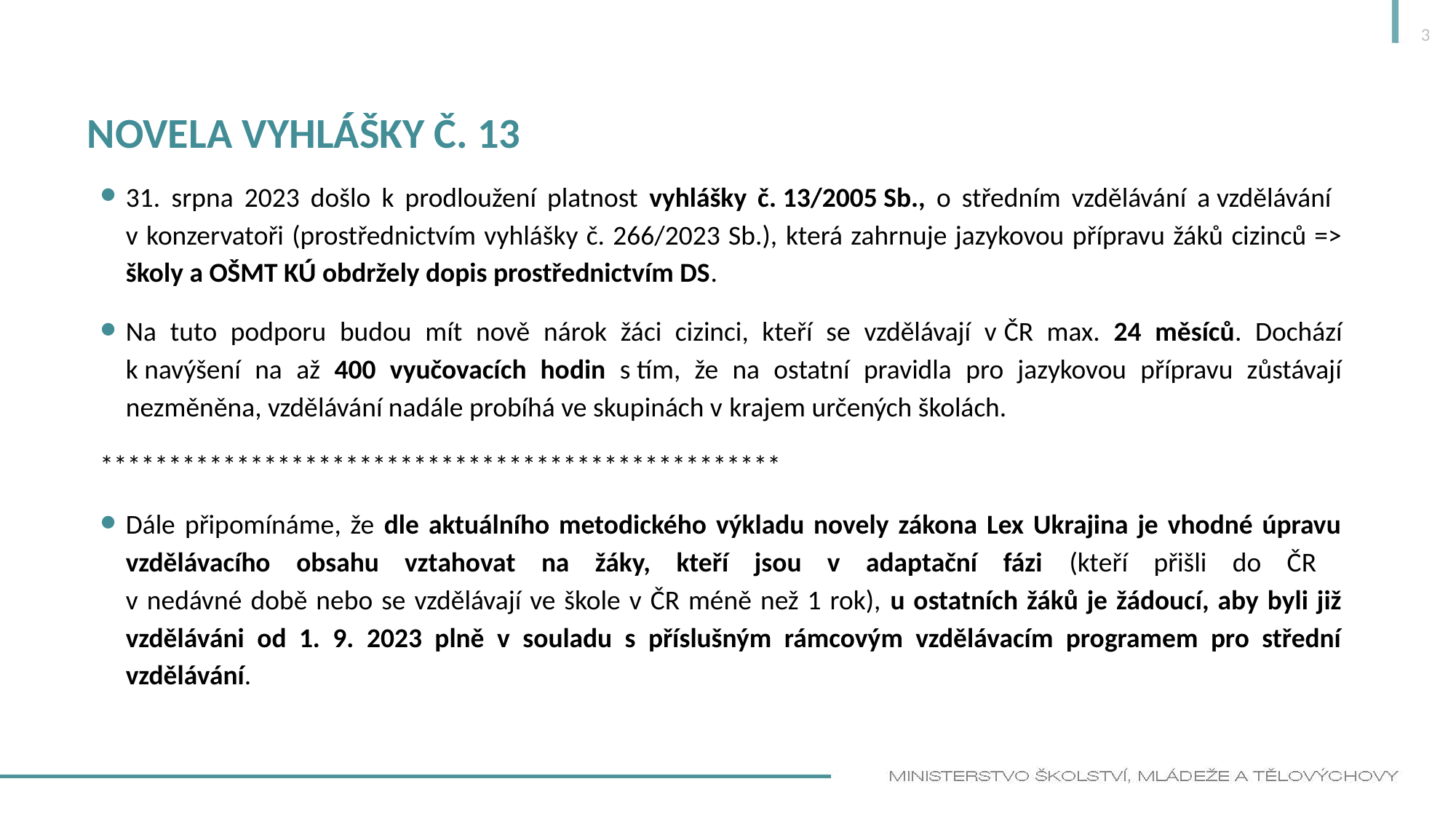

3
# Novela vyhlášky č. 13
31. srpna 2023 došlo k prodloužení platnost vyhlášky č. 13/2005 Sb., o středním vzdělávání a vzdělávání
v konzervatoři (prostřednictvím vyhlášky č. 266/2023 Sb.), která zahrnuje jazykovou přípravu žáků cizinců => školy a OŠMT KÚ obdržely dopis prostřednictvím DS.
Na tuto podporu budou mít nově nárok žáci cizinci, kteří se vzdělávají v ČR max. 24 měsíců. Dochází k navýšení na až 400 vyučovacích hodin s tím, že na ostatní pravidla pro jazykovou přípravu zůstávají nezměněna, vzdělávání nadále probíhá ve skupinách v krajem určených školách.
**************************************************
Dále připomínáme, že dle aktuálního metodického výkladu novely zákona Lex Ukrajina je vhodné úpravu vzdělávacího obsahu vztahovat na žáky, kteří jsou v adaptační fázi (kteří přišli do ČR
v nedávné době nebo se vzdělávají ve škole v ČR méně než 1 rok), u ostatních žáků je žádoucí, aby byli již vzděláváni od 1. 9. 2023 plně v souladu s příslušným rámcovým vzdělávacím programem pro střední vzdělávání.